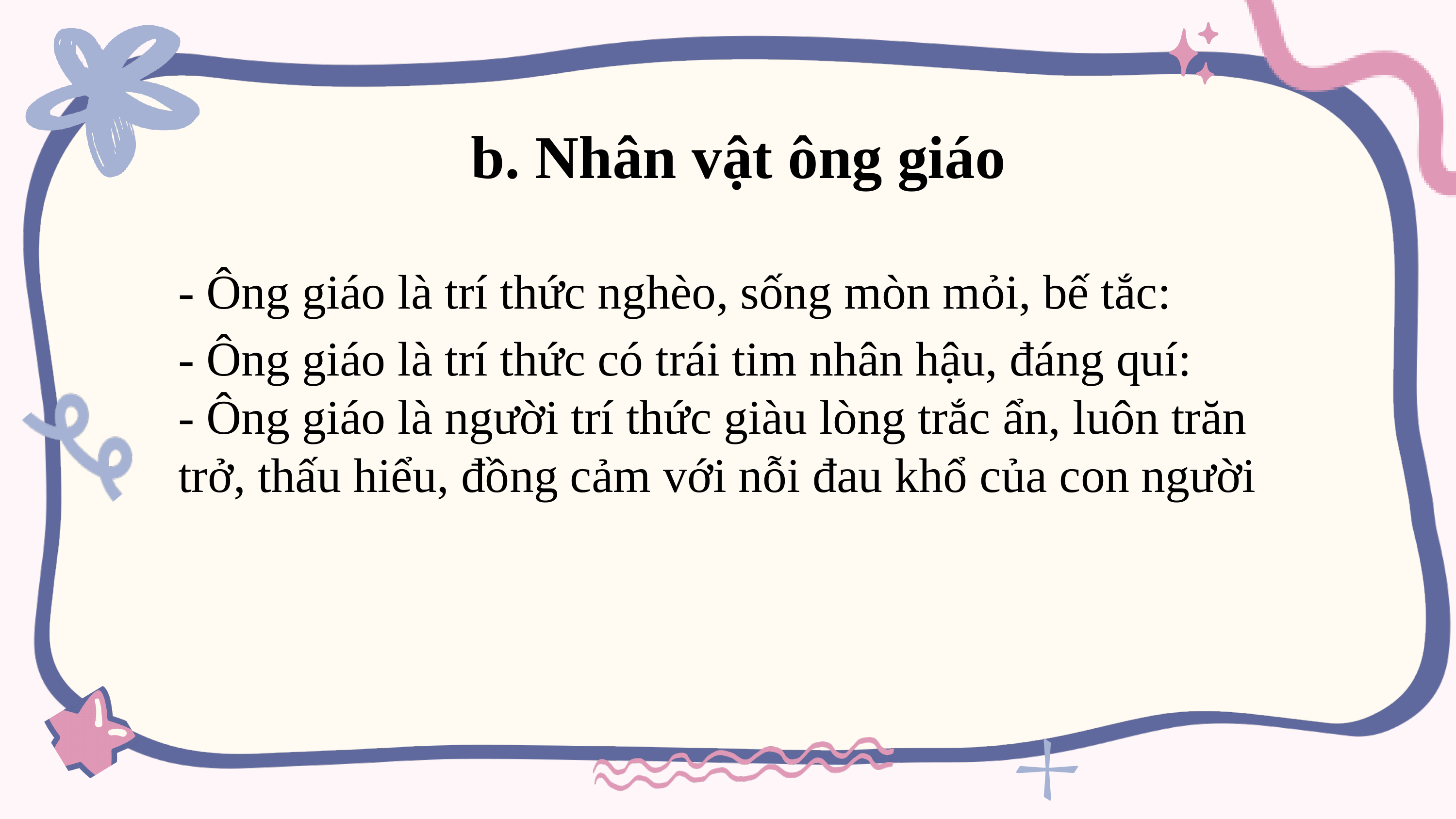

b. Nhân vật ông giáo
- Ông giáo là trí thức nghèo, sống mòn mỏi, bế tắc:
- Ông giáo là trí thức có trái tim nhân hậu, đáng quí:
- Ông giáo là người trí thức giàu lòng trắc ẩn, luôn trăn trở, thấu hiểu, đồng cảm với nỗi đau khổ của con người